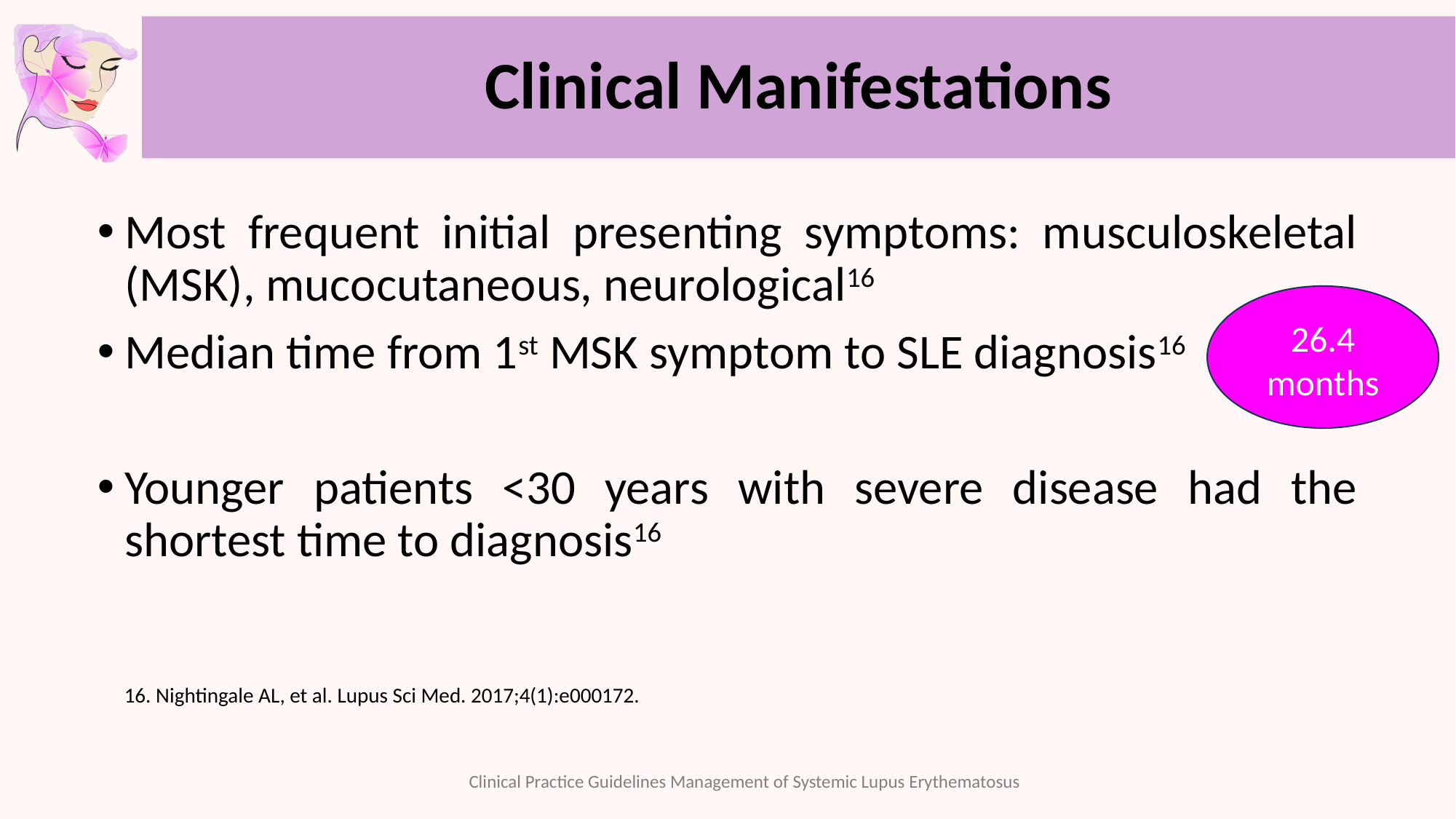

# Clinical Manifestations
Most frequent initial presenting symptoms: musculoskeletal (MSK), mucocutaneous, neurological16
Median time from 1st MSK symptom to SLE diagnosis16

Younger patients <30 years with severe disease had the shortest time to diagnosis16

26.4 months
16. Nightingale AL, et al. Lupus Sci Med. 2017;4(1):e000172.